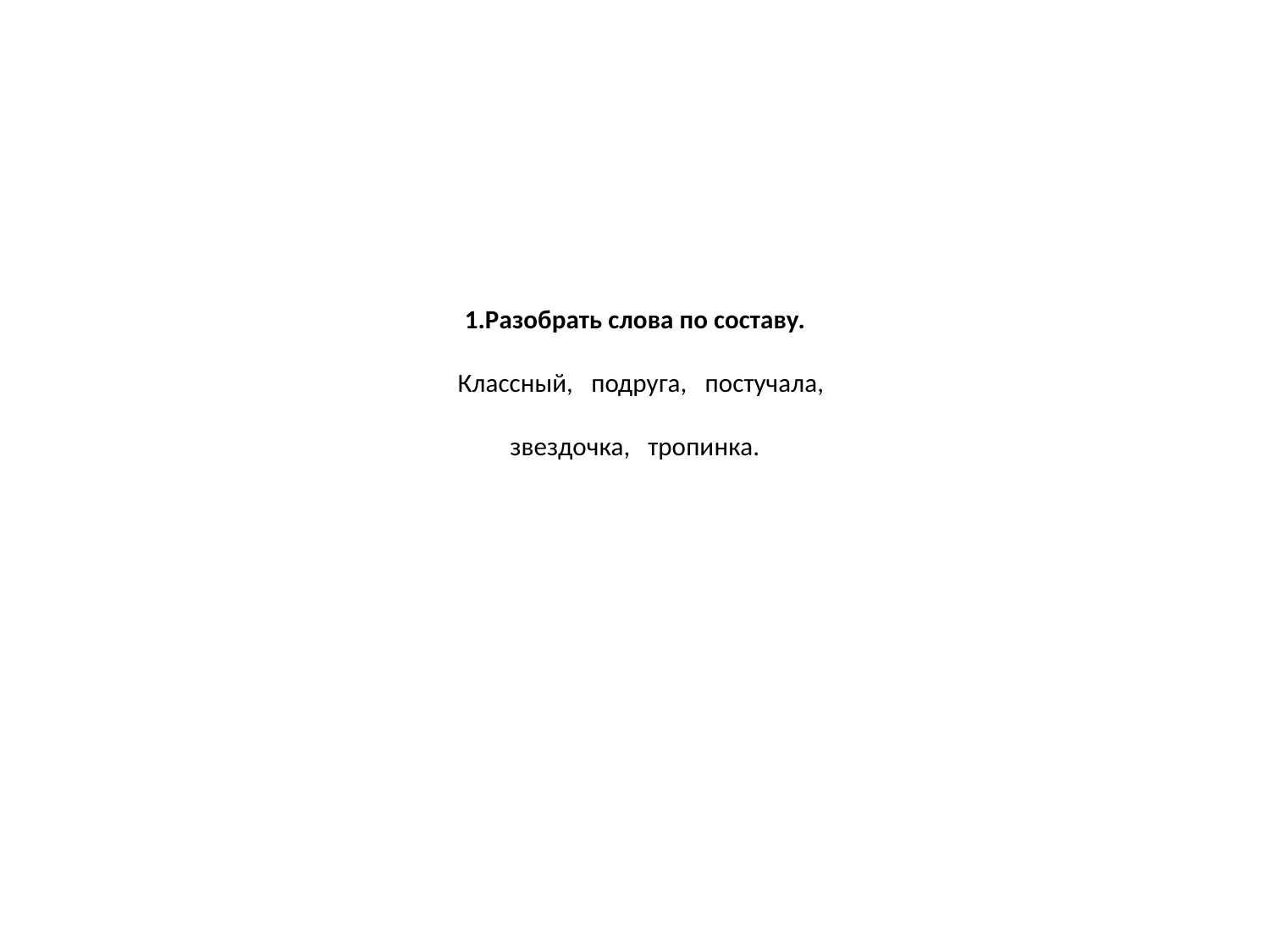

# 1.Разобрать слова по составу. Классный,   подруга,   постучала, звездочка,   тропинка.